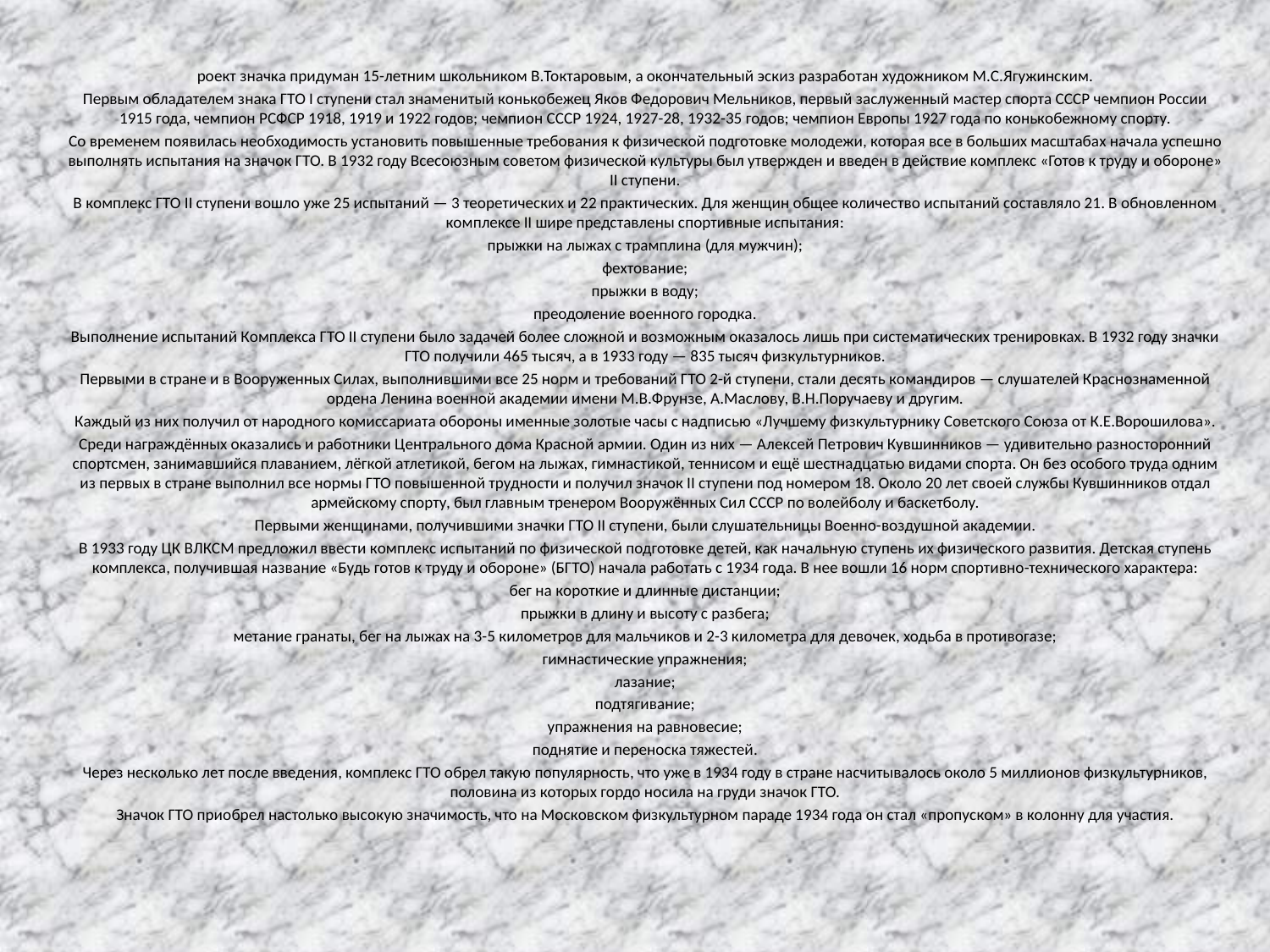

роект значка придуман 15-летним школьником В.Токтаровым, а окончательный эскиз разработан художником М.С.Ягужинским.
Первым обладателем знака ГТО I ступени стал знаменитый конькобежец Яков Федорович Мельников, первый заслуженный мастер спорта СССР чемпион России 1915 года, чемпион РСФСР 1918, 1919 и 1922 годов; чемпион СССР 1924, 1927-28, 1932-35 годов; чемпион Европы 1927 года по конькобежному спорту.
Со временем появилась необходимость установить повышенные требования к физической подготовке молодежи, которая все в больших масштабах начала успешно выполнять испытания на значок ГТО. В 1932 году Всесоюзным советом физической культуры был утвержден и введен в действие комплекс «Готов к труду и обороне» II ступени.
В комплекс ГТО II ступени вошло уже 25 испытаний — 3 теоретических и 22 практических. Для женщин общее количество испытаний составляло 21. В обновленном комплексе II шире представлены спортивные испытания:
прыжки на лыжах с трамплина (для мужчин);
фехтование;
прыжки в воду;
преодоление военного городка.
Выполнение испытаний Комплекса ГТО II ступени было задачей более сложной и возможным оказалось лишь при систематических тренировках. В 1932 году значки ГТО получили 465 тысяч, а в 1933 году — 835 тысяч физкультурников.
Первыми в стране и в Вооруженных Силах, выполнившими все 25 норм и требований ГТО 2-й ступени, стали десять командиров — слушателей Краснознаменной ордена Ленина военной академии имени М.В.Фрунзе, А.Маслову, B.Н.Поручаеву и другим.
Каждый из них получил от народного комиссариата обороны именные золотые часы с надписью «Лучшему физкультурнику Советского Союза от К.Е.Ворошилова».
Среди награждённых оказались и работники Центрального дома Красной армии. Один из них — Алексей Петрович Кувшинников — удивительно разносторонний спортсмен, занимавшийся плаванием, лёгкой атлетикой, бегом на лыжах, гимнастикой, теннисом и ещё шестнадцатью видами спорта. Он без особого труда одним из первых в стране выполнил все нормы ГТО повышенной трудности и получил значок II ступени под номером 18. Около 20 лет своей службы Кувшинников отдал армейскому спорту, был главным тренером Вооружённых Сил СССР по волейболу и баскетболу.
Первыми женщинами, получившими значки ГТО II ступени, были слушательницы Военно-воздушной академии.
В 1933 году ЦК ВЛКСМ предложил ввести комплекс испытаний по физической подготовке детей, как начальную ступень их физического развития. Детская ступень комплекса, получившая название «Будь готов к труду и обороне» (БГТО) начала работать с 1934 года. В нее вошли 16 норм спортивно-технического характера:
бег на короткие и длинные дистанции;
прыжки в длину и высоту с разбега;
метание гранаты, бег на лыжах на 3-5 километров для мальчиков и 2-3 километра для девочек, ходьба в противогазе;
гимнастические упражнения;
лазание;
подтягивание;
упражнения на равновесие;
поднятие и переноска тяжестей.
Через несколько лет после введения, комплекс ГТО обрел такую популярность, что уже в 1934 году в стране насчитывалось около 5 миллионов физкультурников, половина из которых гордо носила на груди значок ГТО.
Значок ГТО приобрел настолько высокую значимость, что на Московском физкультурном параде 1934 года он стал «пропуском» в колонну для участия.